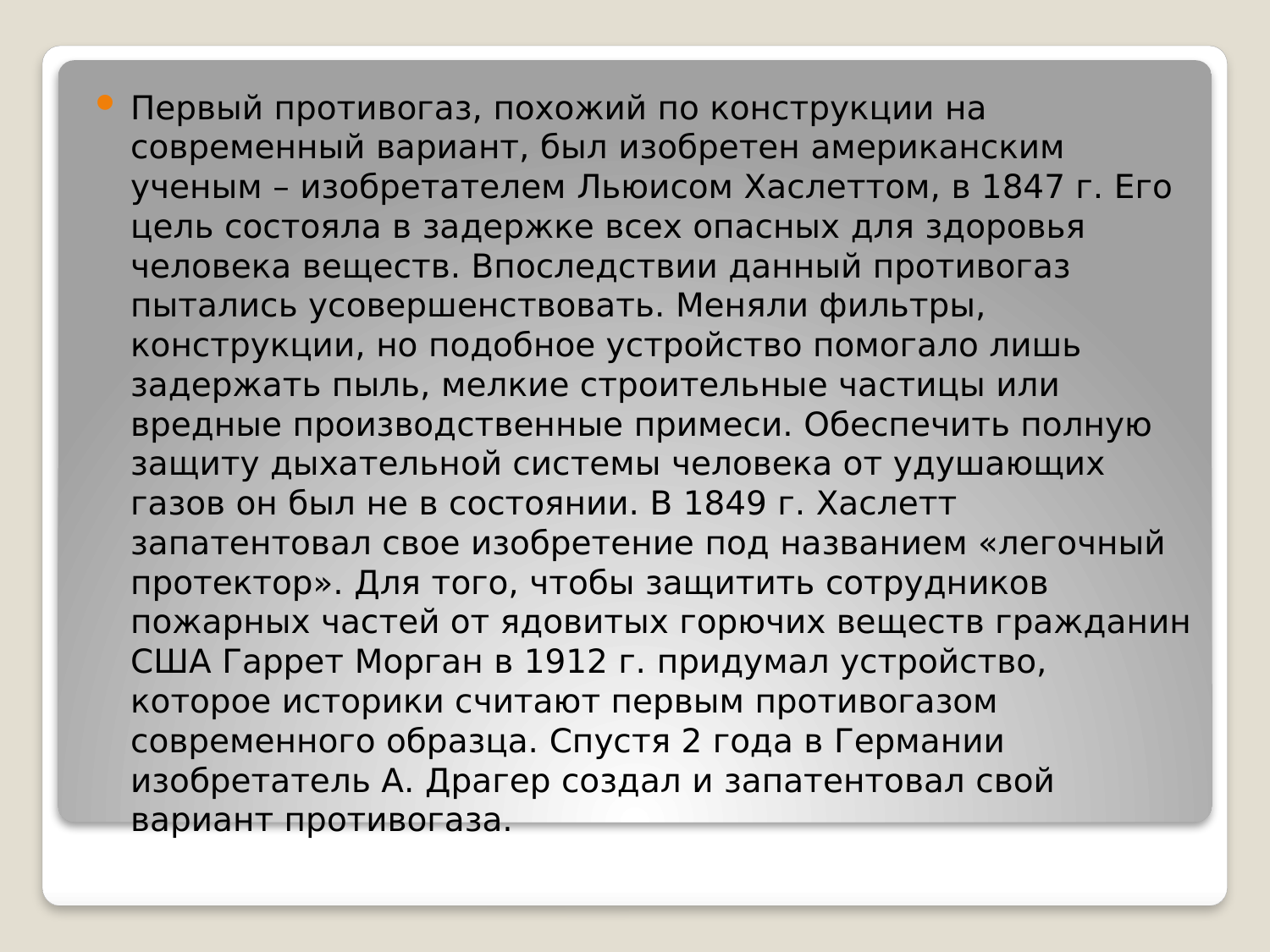

Первый противогаз, похожий по конструкции на современный вариант, был изобретен американским ученым – изобретателем Льюисом Хаслеттом, в 1847 г. Его цель состояла в задержке всех опасных для здоровья человека веществ. Впоследствии данный противогаз пытались усовершенствовать. Меняли фильтры, конструкции, но подобное устройство помогало лишь задержать пыль, мелкие строительные частицы или вредные производственные примеси. Обеспечить полную защиту дыхательной системы человека от удушающих газов он был не в состоянии. В 1849 г. Хаслетт запатентовал свое изобретение под названием «легочный протектор». Для того, чтобы защитить сотрудников пожарных частей от ядовитых горючих веществ гражданин США Гаррет Морган в 1912 г. придумал устройство, которое историки считают первым противогазом современного образца. Спустя 2 года в Германии изобретатель А. Драгер создал и запатентовал свой вариант противогаза.
#